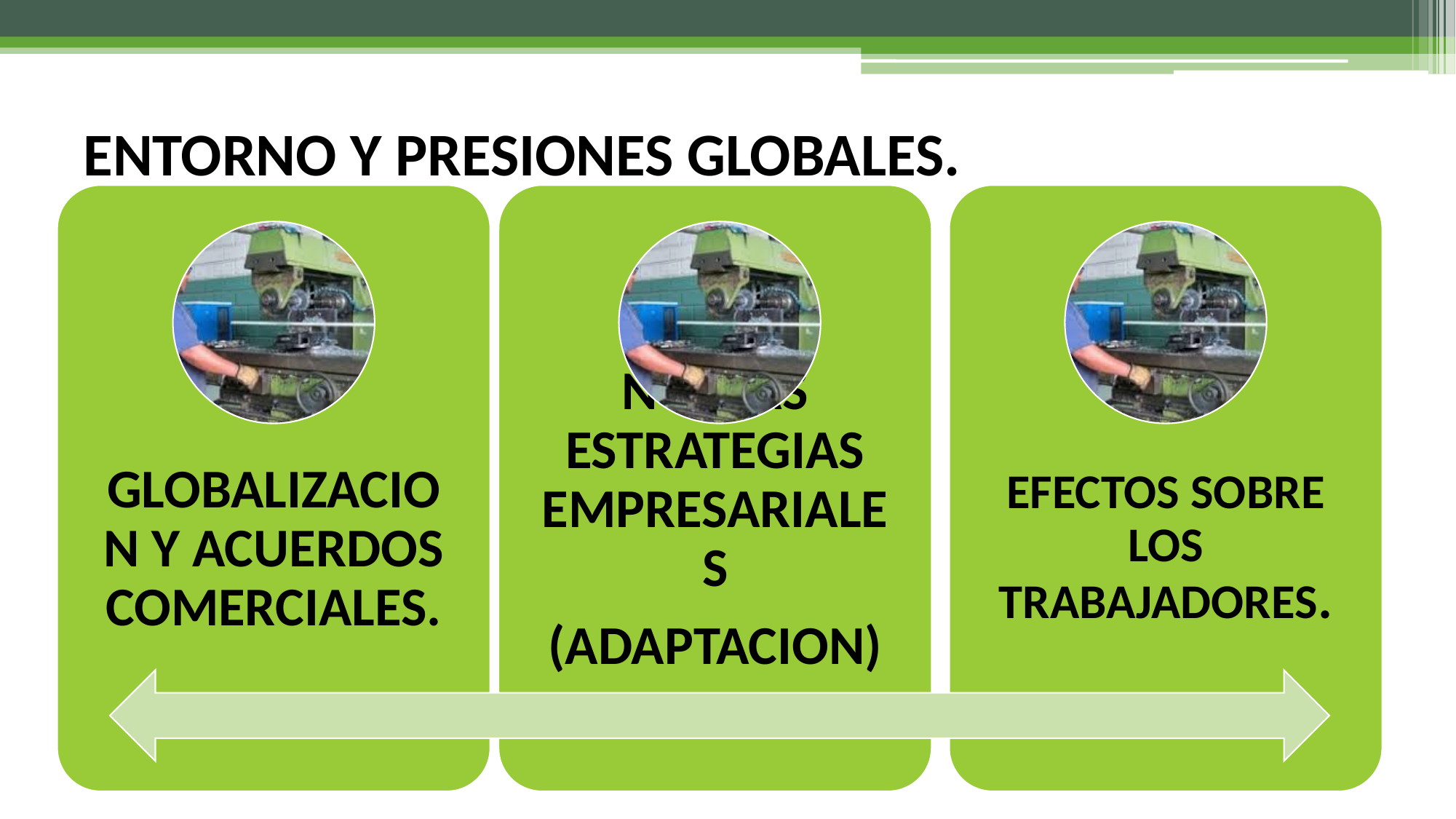

# ENTORNO Y PRESIONES GLOBALES.
GLOBALIZACION Y ACUERDOS COMERCIALES.
NUEVAS ESTRATEGIAS EMPRESARIALES
(ADAPTACION).
EFECTOS SOBRE LOS TRABAJADORES.